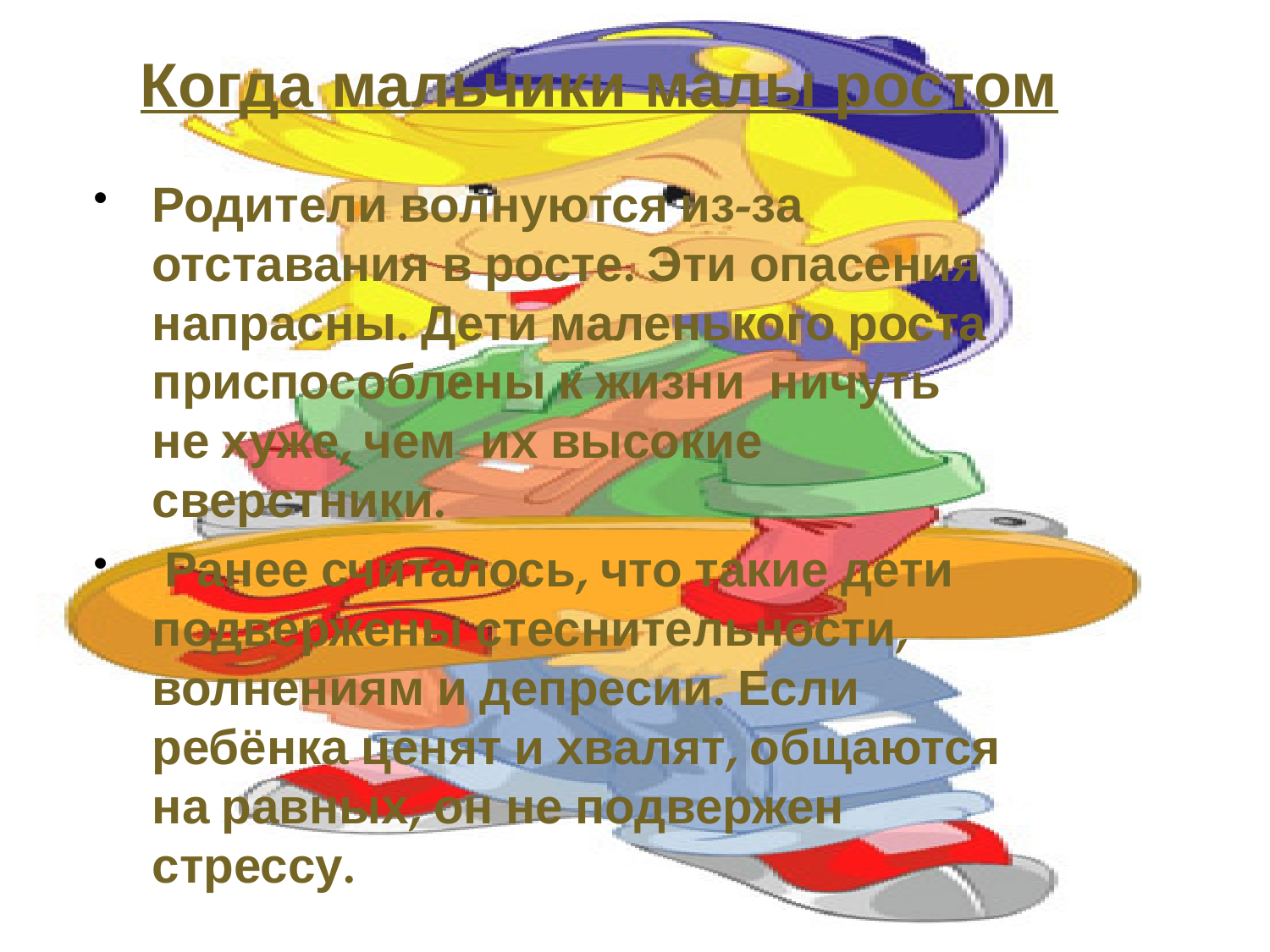

# Когда мальчики малы ростом
Родители волнуются из-за отставания в росте. Эти опасения напрасны. Дети маленького роста  приспособлены к жизни  ничуть не хуже, чем  их высокие сверстники.
 Ранее считалось, что такие дети подвержены стеснительности, волнениям и депресии. Если  ребёнка ценят и хвалят, общаются на равных, он не подвержен стрессу.